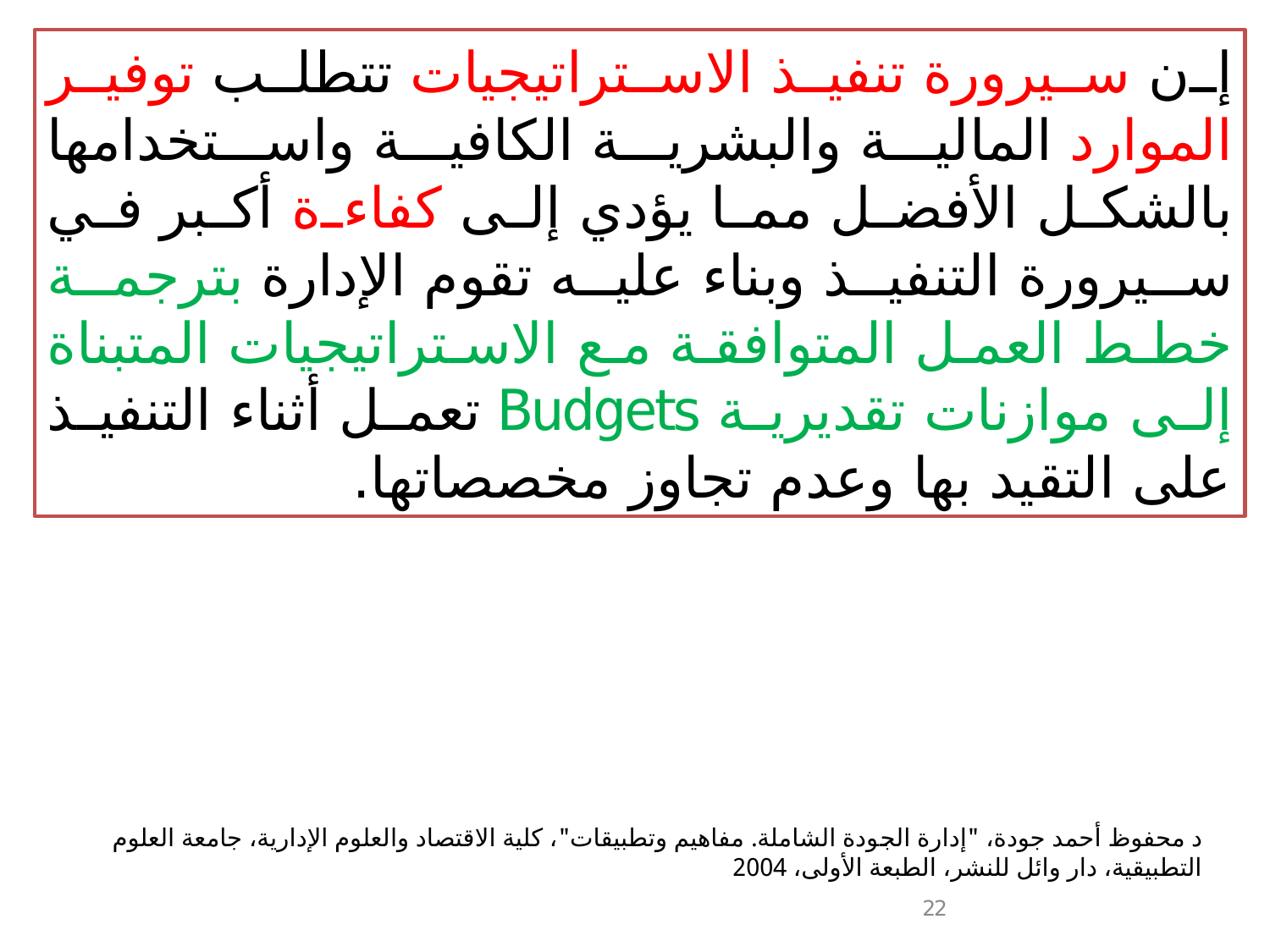

إن سيرورة تنفيذ الاستراتيجيات تتطلب توفير الموارد المالية والبشرية الكافية واستخدامها بالشكل الأفضل مما يؤدي إلى كفاءة أكبر في سيرورة التنفيذ وبناء عليه تقوم الإدارة بترجمة خطط العمل المتوافقة مع الاستراتيجيات المتبناة إلى موازنات تقديرية Budgets تعمل أثناء التنفيذ على التقيد بها وعدم تجاوز مخصصاتها.
د محفوظ أحمد جودة، "إدارة الجودة الشاملة. مفاهيم وتطبيقات"، كلية الاقتصاد والعلوم الإدارية، جامعة العلوم التطبيقية، دار وائل للنشر، الطبعة الأولى، 2004
22